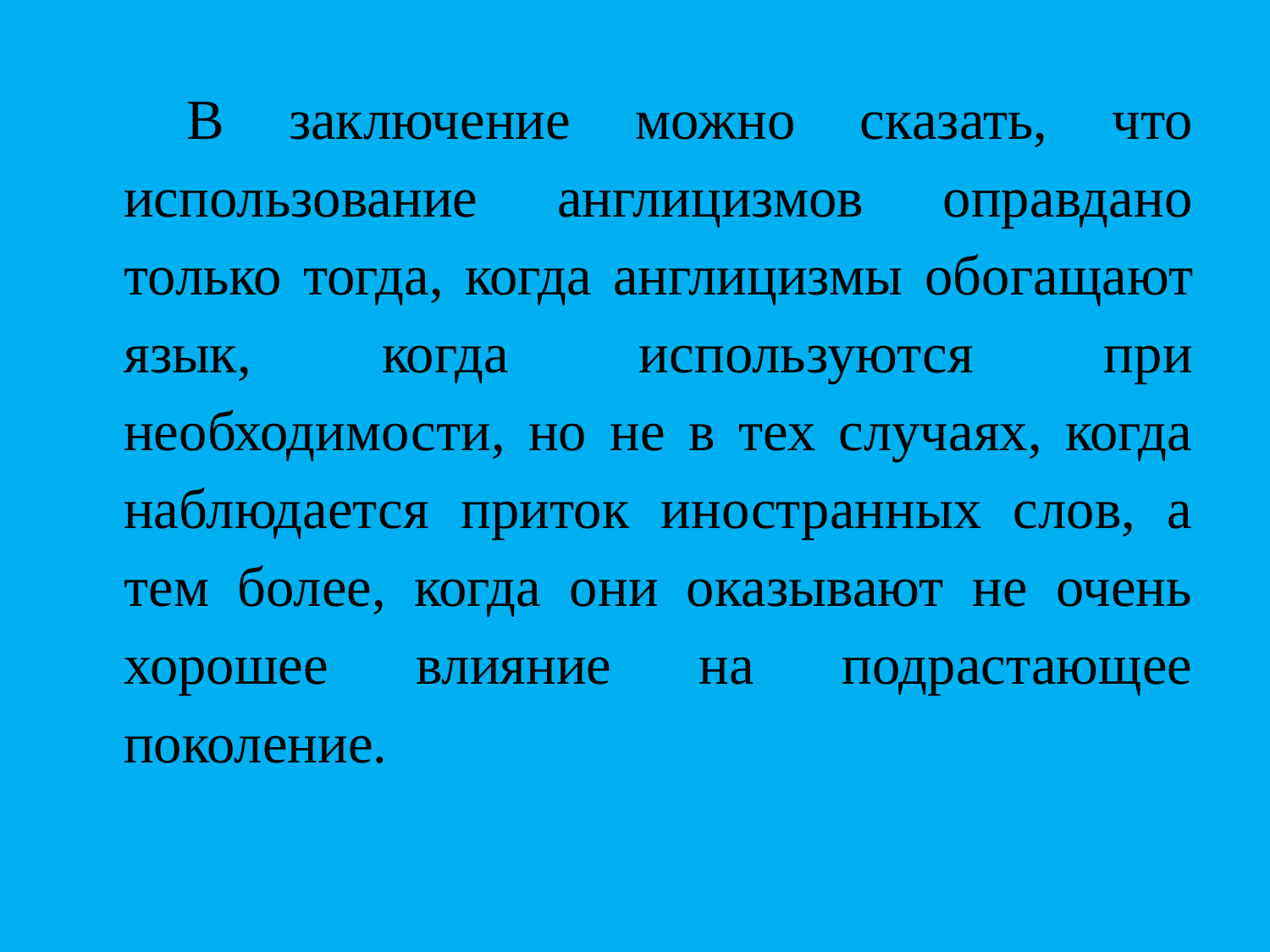

В заключение можно сказать, что использование англицизмов оправдано только тогда, когда англицизмы обогащают язык, когда используются при необходимости, но не в тех случаях, когда наблюдается приток иностранных слов, а тем более, когда они оказывают не очень хорошее влияние на подрастающее поколение.